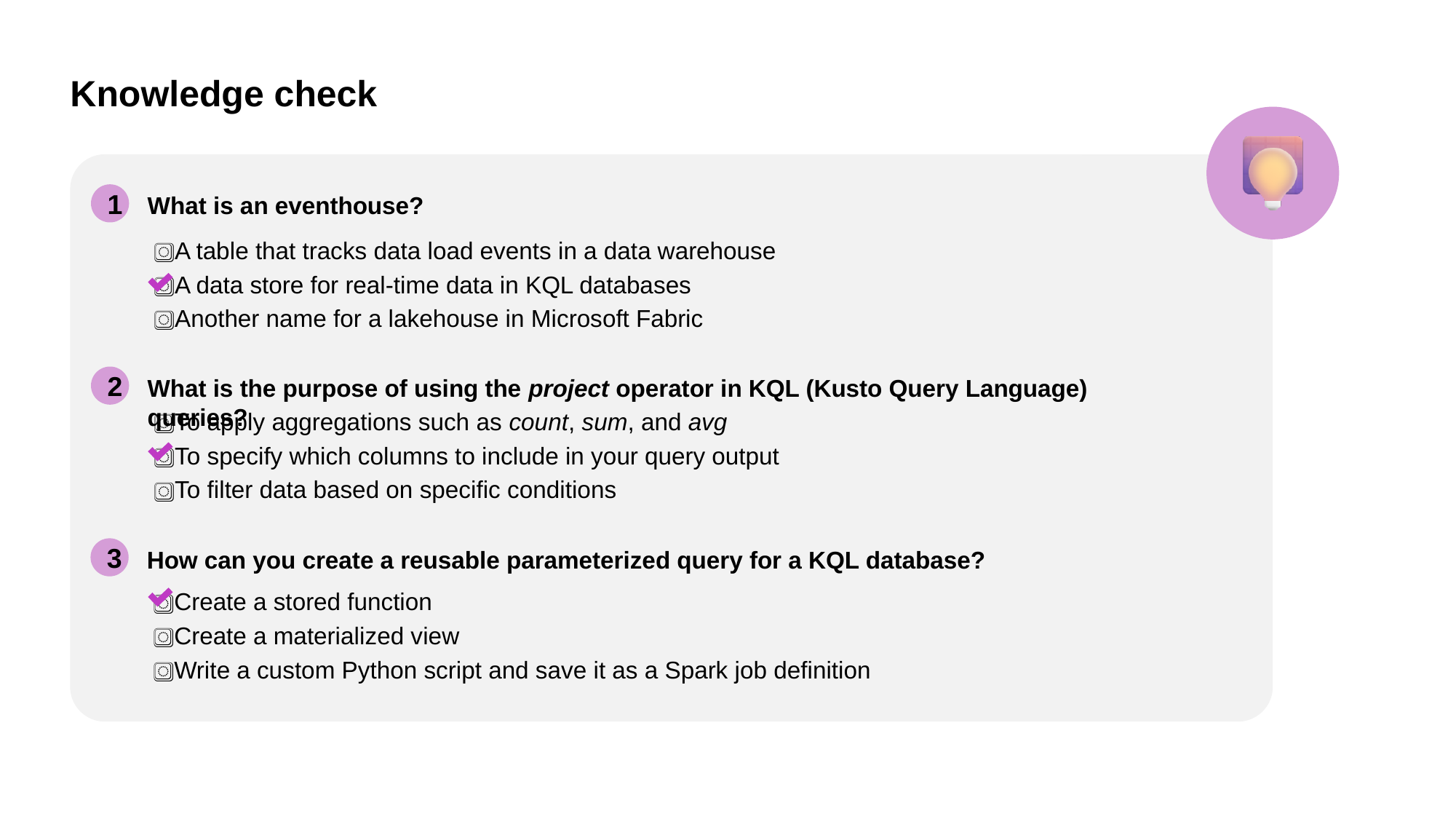

# Knowledge check
1
What is an eventhouse?
A table that tracks data load events in a data warehouse
A data store for real-time data in KQL databases
Another name for a lakehouse in Microsoft Fabric

2
What is the purpose of using the project operator in KQL (Kusto Query Language) queries?
To apply aggregations such as count, sum, and avg
To specify which columns to include in your query output
To filter data based on specific conditions

3
How can you create a reusable parameterized query for a KQL database?
Create a stored function
Create a materialized view
Write a custom Python script and save it as a Spark job definition